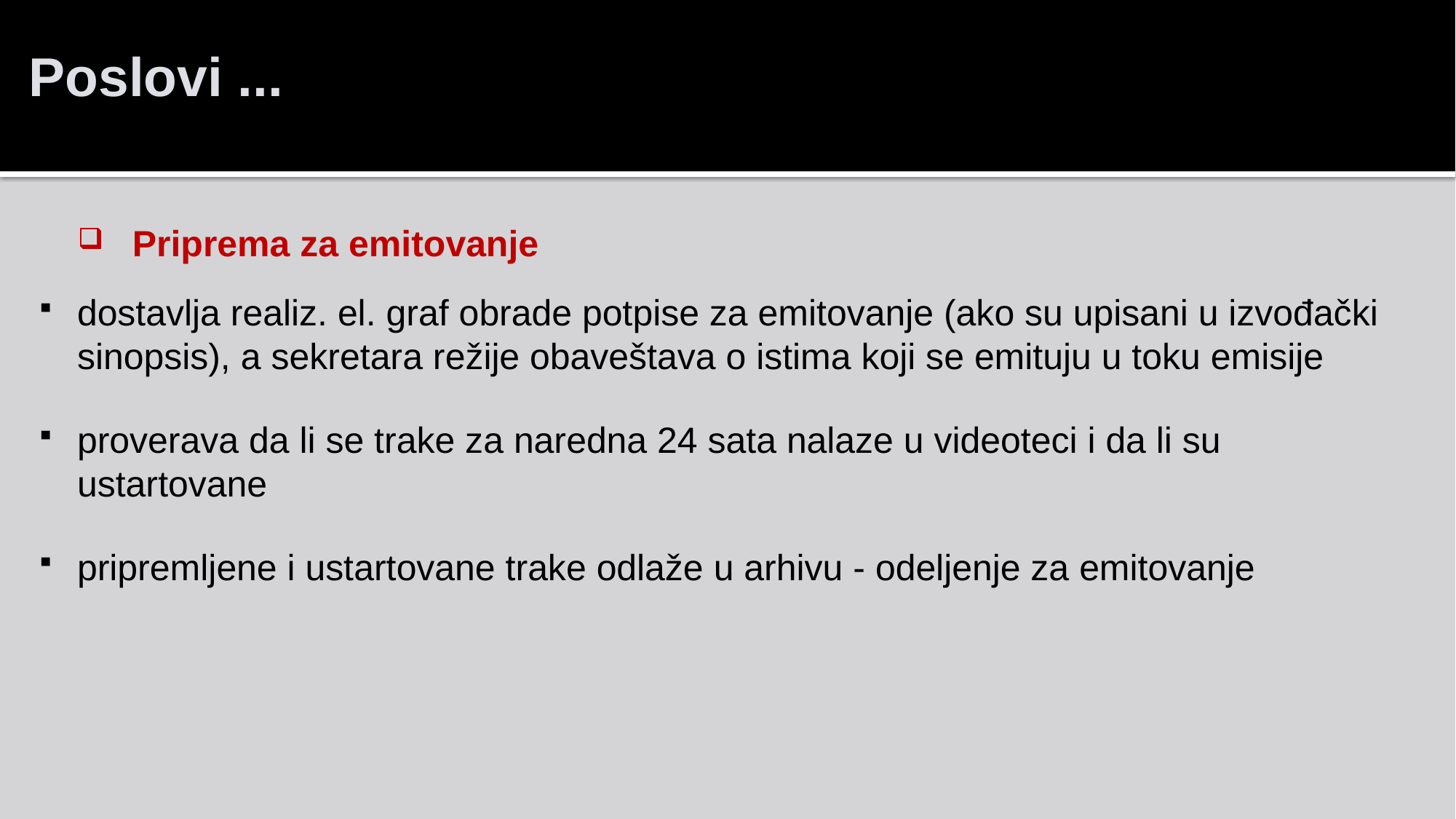

Poslovi ...
Priprema za emitovanje

dostavlja realiz. el. graf obrade potpise za emitovanje (ako su upisani u izvođački sinopsis), a sekretara režije obaveštava o istima koji se emituju u toku emisije

proverava da li se trake za naredna 24 sata nalaze u videoteci i da li su ustartovane

pripremljene i ustartovane trake odlaže u arhivu - odeljenje za emitovanje